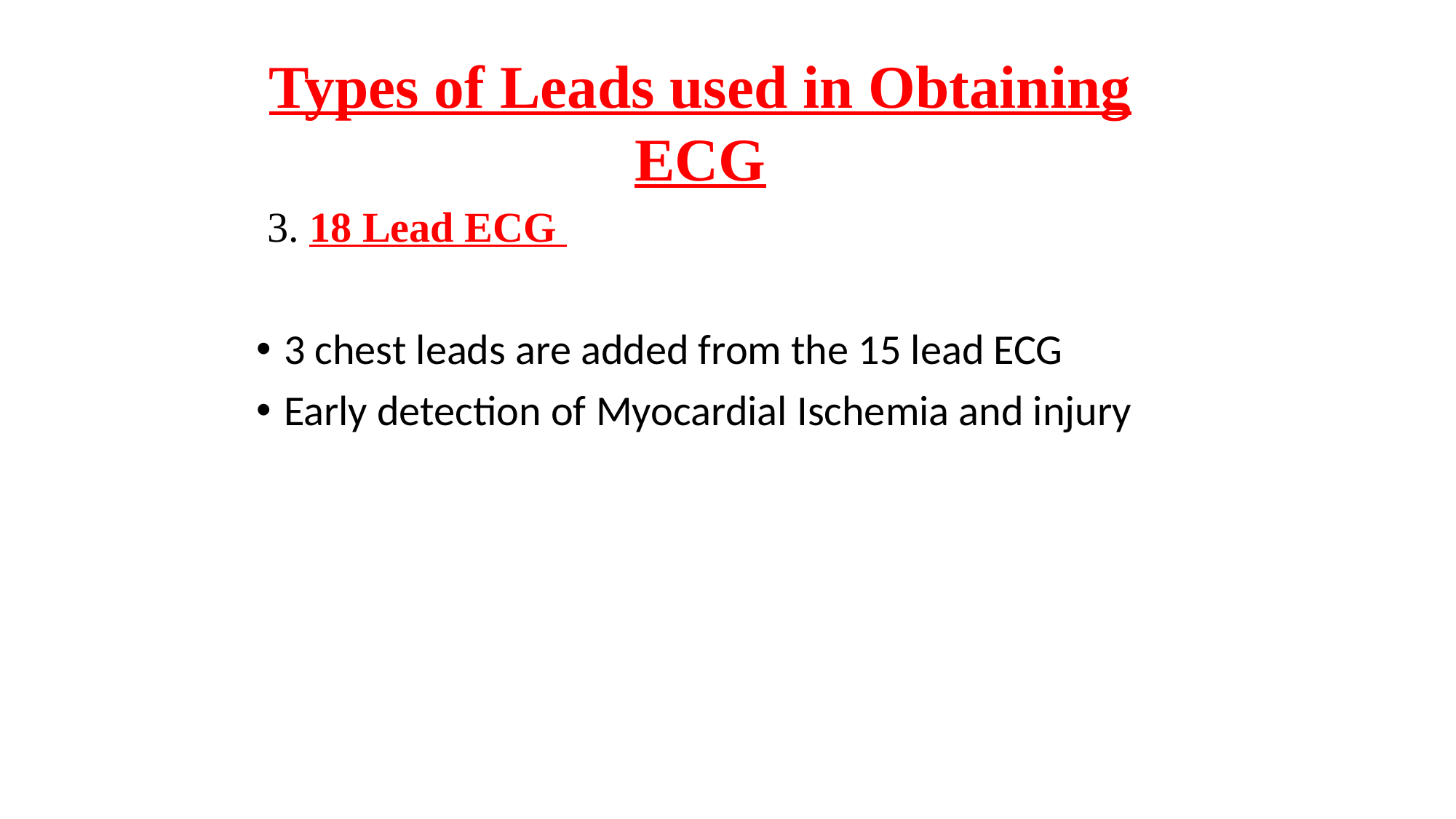

Types of Leads used in Obtaining ECG
 3. 18 Lead ECG

3 chest leads are added from the 15 lead ECG
Early detection of Myocardial Ischemia and injury